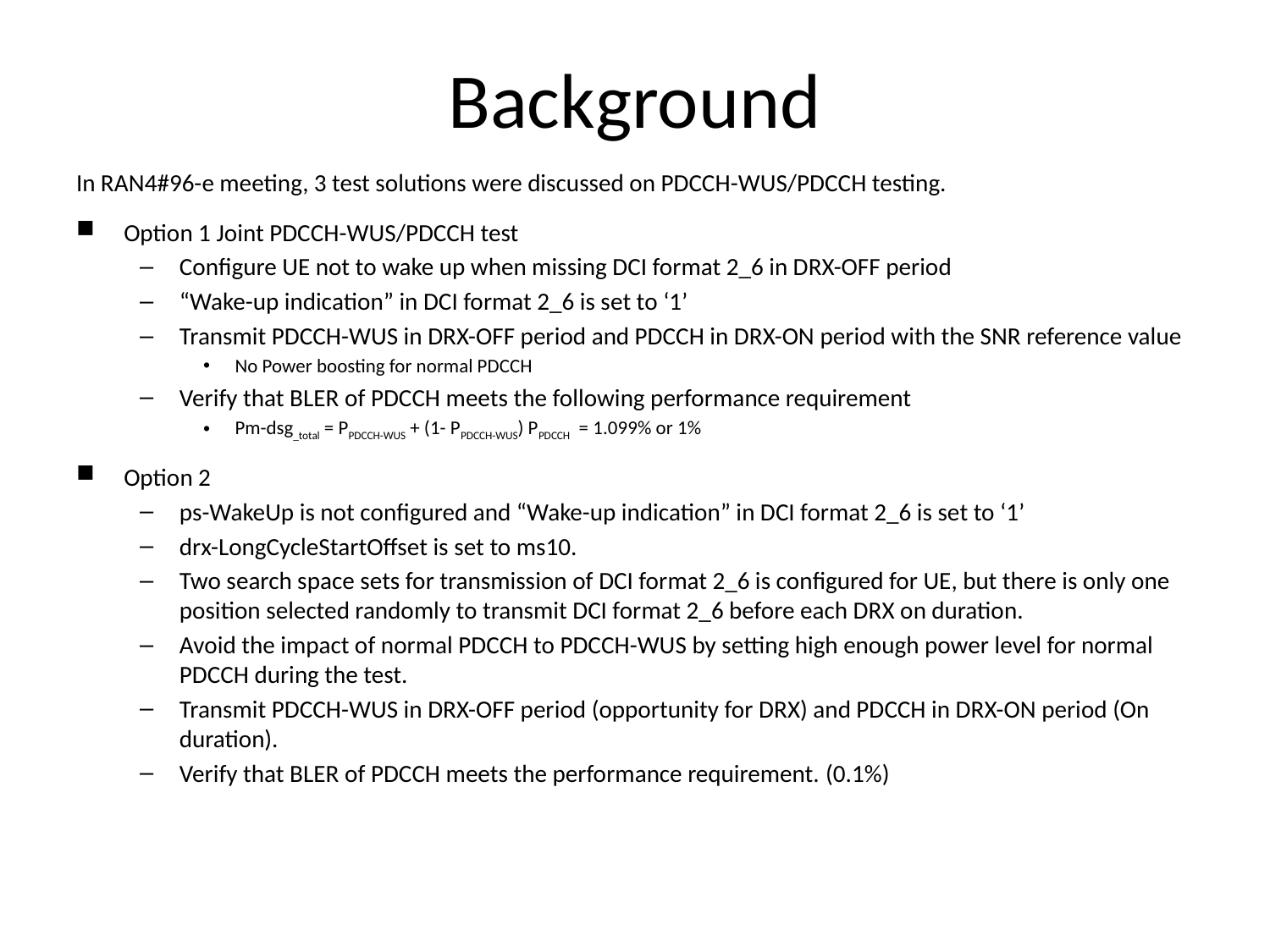

# Background
In RAN4#96-e meeting, 3 test solutions were discussed on PDCCH-WUS/PDCCH testing.
Option 1 Joint PDCCH-WUS/PDCCH test
Configure UE not to wake up when missing DCI format 2_6 in DRX-OFF period
“Wake-up indication” in DCI format 2_6 is set to ‘1’
Transmit PDCCH-WUS in DRX-OFF period and PDCCH in DRX-ON period with the SNR reference value
No Power boosting for normal PDCCH
Verify that BLER of PDCCH meets the following performance requirement
Pm-dsg_total = PPDCCH-WUS + (1- PPDCCH-WUS) PPDCCH  = 1.099% or 1%
Option 2
ps-WakeUp is not configured and “Wake-up indication” in DCI format 2_6 is set to ‘1’
drx-LongCycleStartOffset is set to ms10.
Two search space sets for transmission of DCI format 2_6 is configured for UE, but there is only one position selected randomly to transmit DCI format 2_6 before each DRX on duration.
Avoid the impact of normal PDCCH to PDCCH-WUS by setting high enough power level for normal PDCCH during the test.
Transmit PDCCH-WUS in DRX-OFF period (opportunity for DRX) and PDCCH in DRX-ON period (On duration).
Verify that BLER of PDCCH meets the performance requirement. (0.1%)